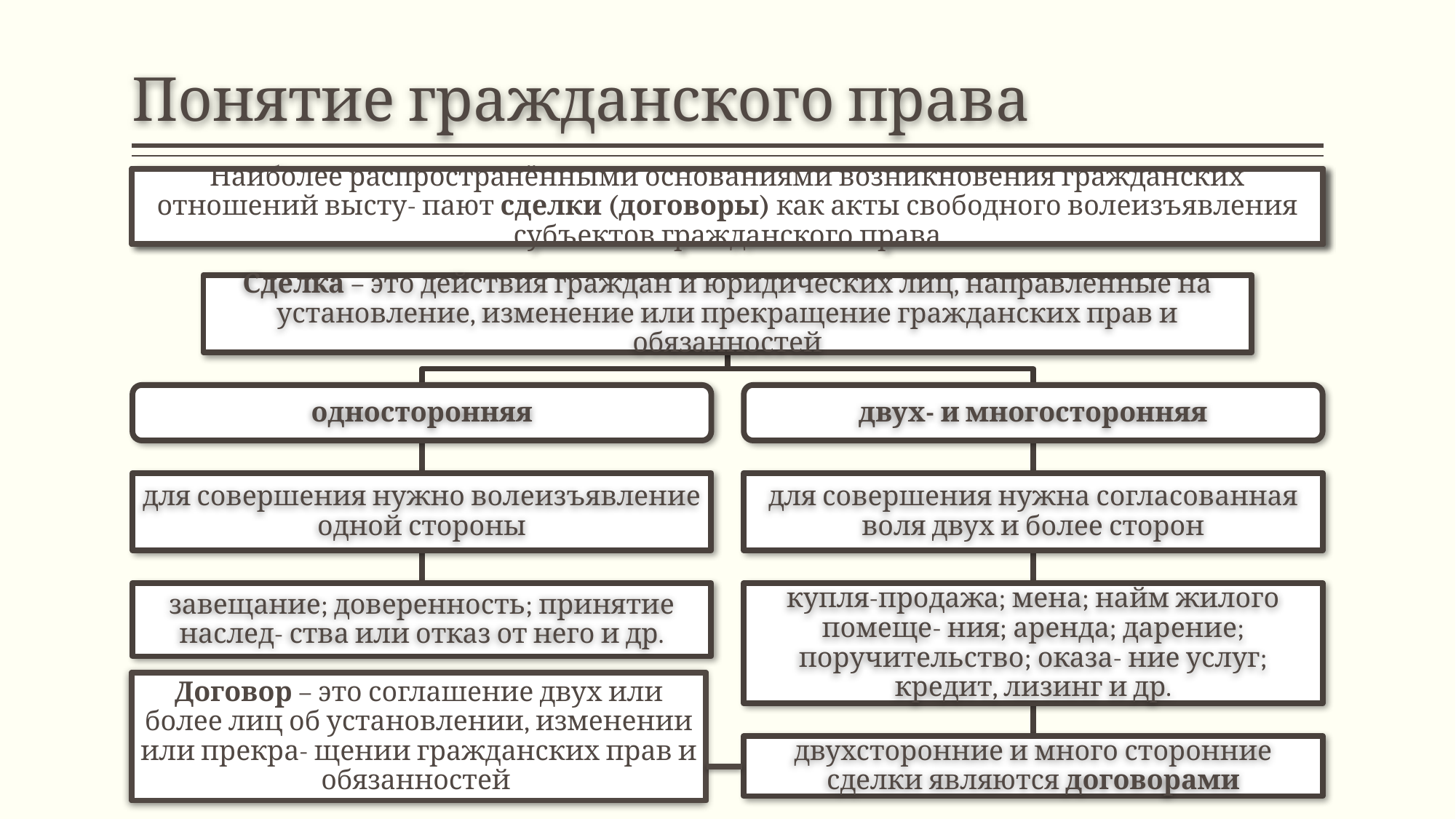

# Понятие гражданского права

Наиболее распространёнными основаниями возникновения гражданских отношений высту- пают сделки (договоры) как акты свободного волеизъявления субъектов гражданского права

Сделка – это действия граждан и юридических лиц, направленные на установление, изменение или прекращение гражданских прав и обязанностей

односторонняя
двух- и многосторонняя

для совершения нужно волеизъявление одной стороны

для совершения нужна согласованная воля двух и более сторон

завещание; доверенность; принятие наслед- ства или отказ от него и др.

купля-продажа; мена; найм жилого помеще- ния; аренда; дарение; поручительство; оказа- ние услуг; кредит, лизинг и др.

двухсторонние и много сторонние сделки являются договорами

Договор – это соглашение двух или более лиц об установлении, изменении или прекра- щении гражданских прав и обязанностей